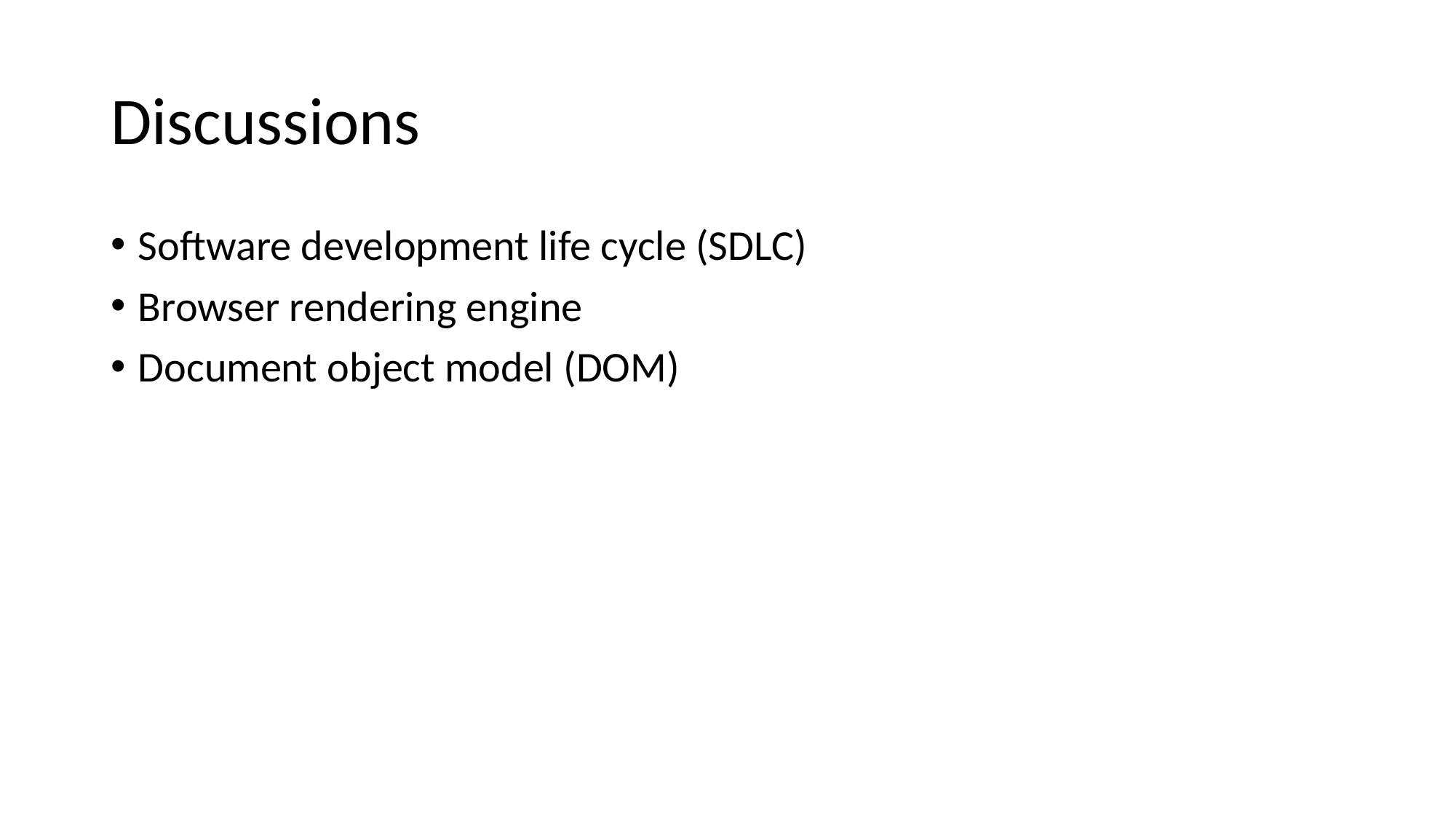

# Discussions
Software development life cycle (SDLC)
Browser rendering engine
Document object model (DOM)